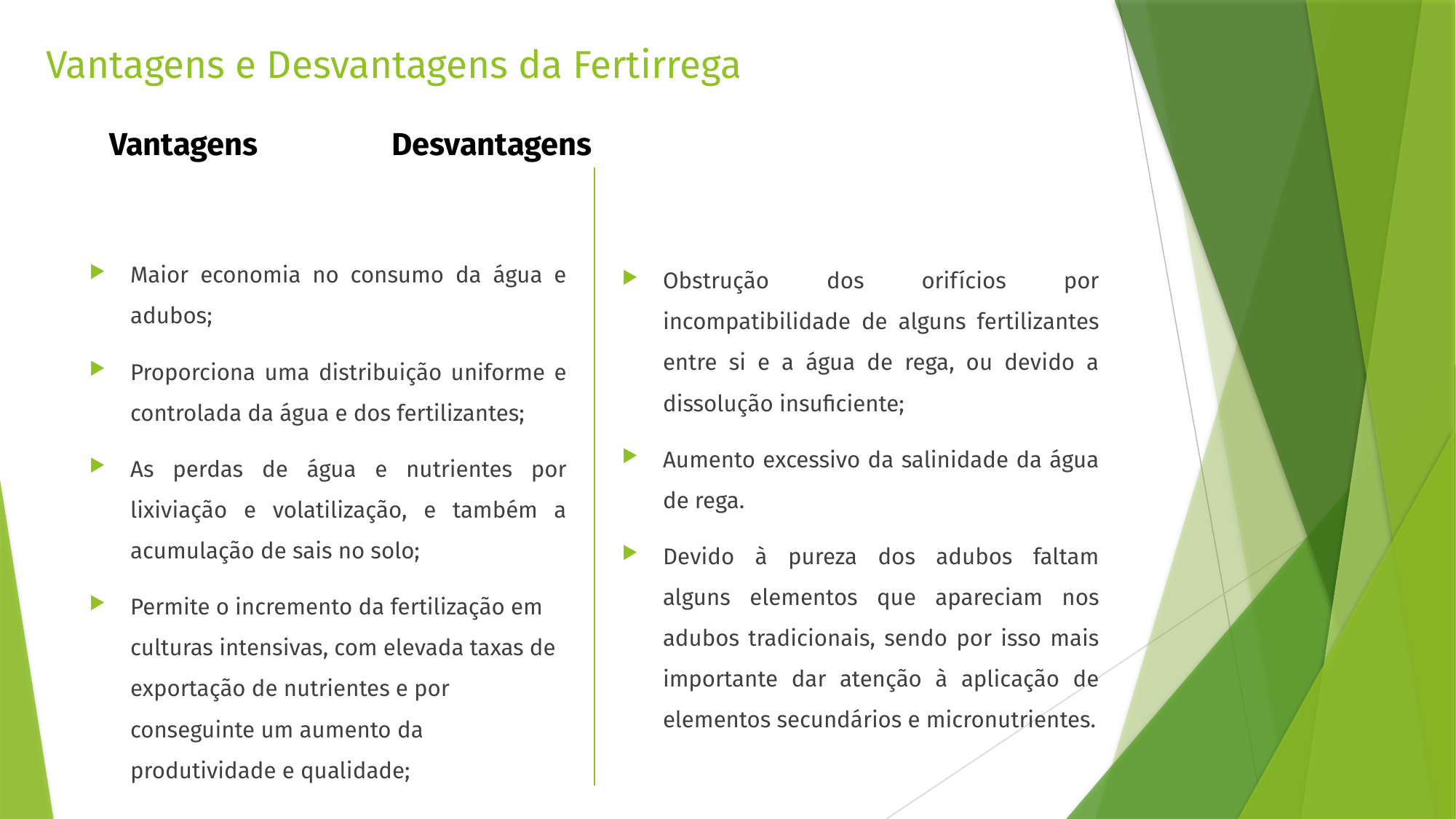

# Vantagens e Desvantagens da Fertirrega Vantagens                  Desvantagens
Maior economia no consumo da água e adubos;
Proporciona uma distribuição uniforme e controlada da água e dos fertilizantes;
As perdas de água e nutrientes por lixiviação e volatilização, e também a acumulação de sais no solo;
Permite o incremento da fertilização em culturas intensivas, com elevada taxas de exportação de nutrientes e por conseguinte um aumento da produtividade e qualidade;
Obstrução dos orifícios por incompatibilidade de alguns fertilizantes entre si e a água de rega, ou devido a dissolução insuficiente;
Aumento excessivo da salinidade da água de rega.
Devido à pureza dos adubos faltam alguns elementos que apareciam nos adubos tradicionais, sendo por isso mais importante dar atenção à aplicação de elementos secundários e micronutrientes.